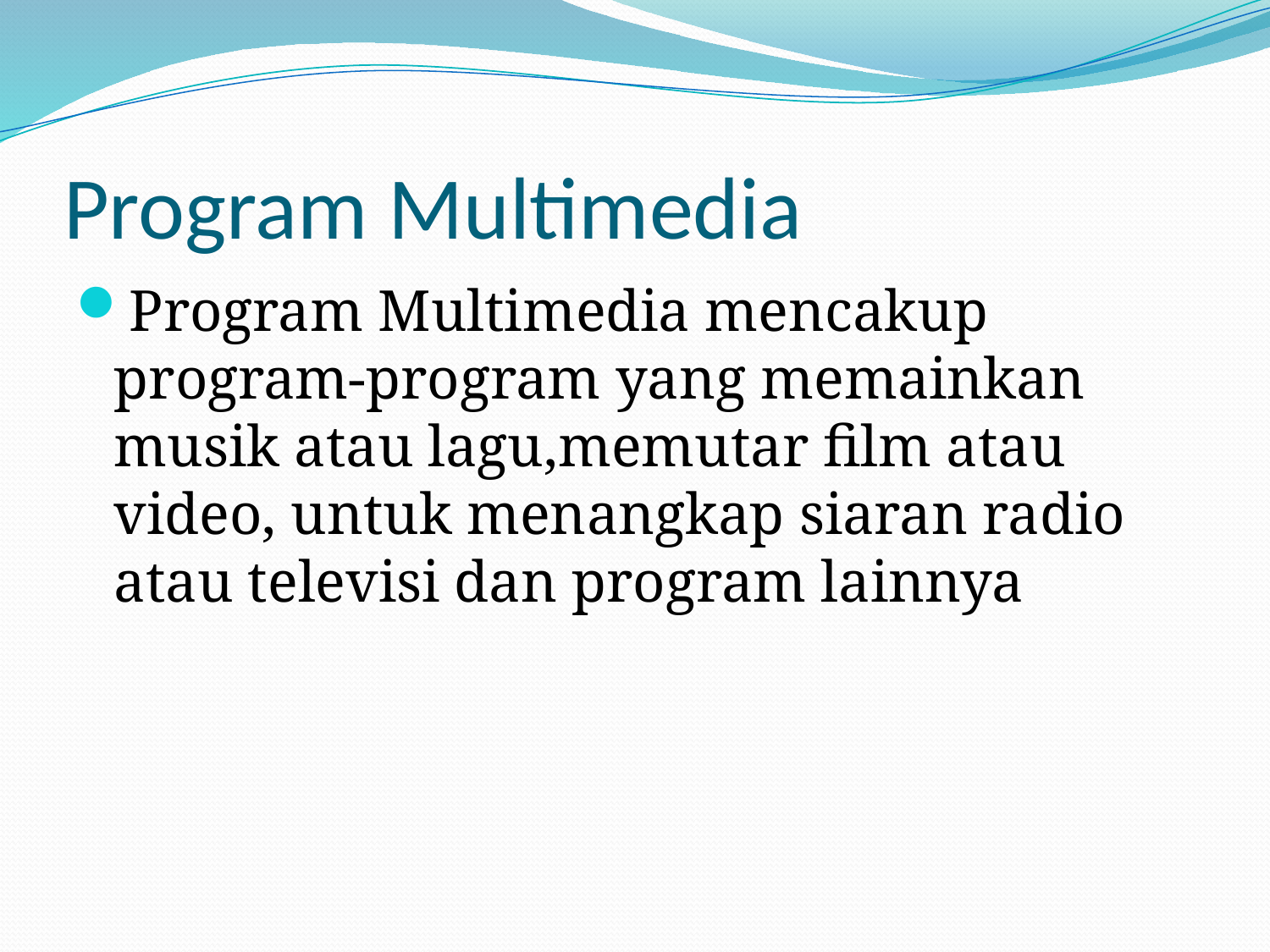

# Program Multimedia
Program Multimedia mencakup program-program yang memainkan musik atau lagu,memutar film atau video, untuk menangkap siaran radio atau televisi dan program lainnya